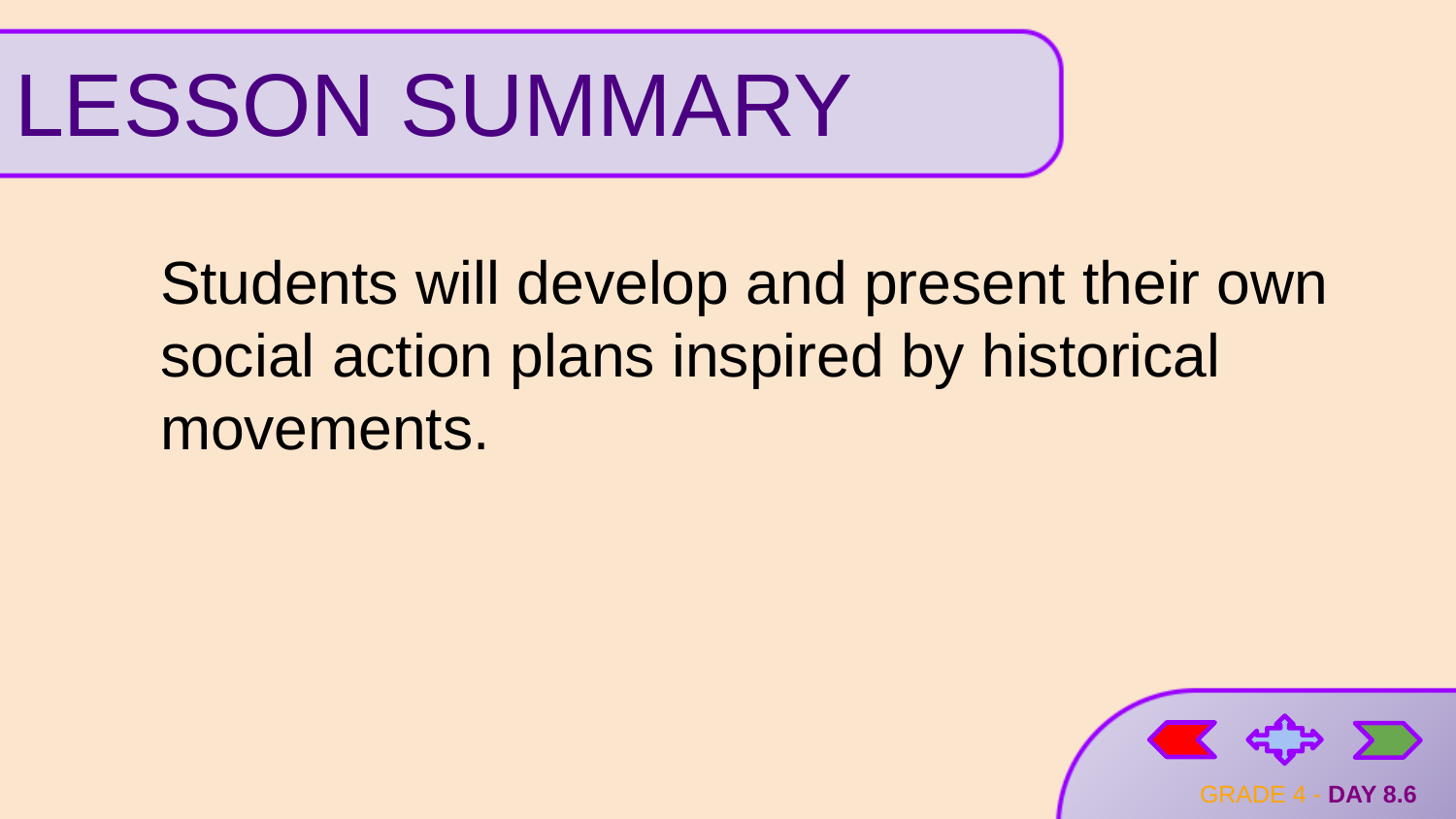

# LESSON SUMMARY

Students will develop and present their own social action plans inspired by historical movements.

GRADE 4 - DAY 8.6